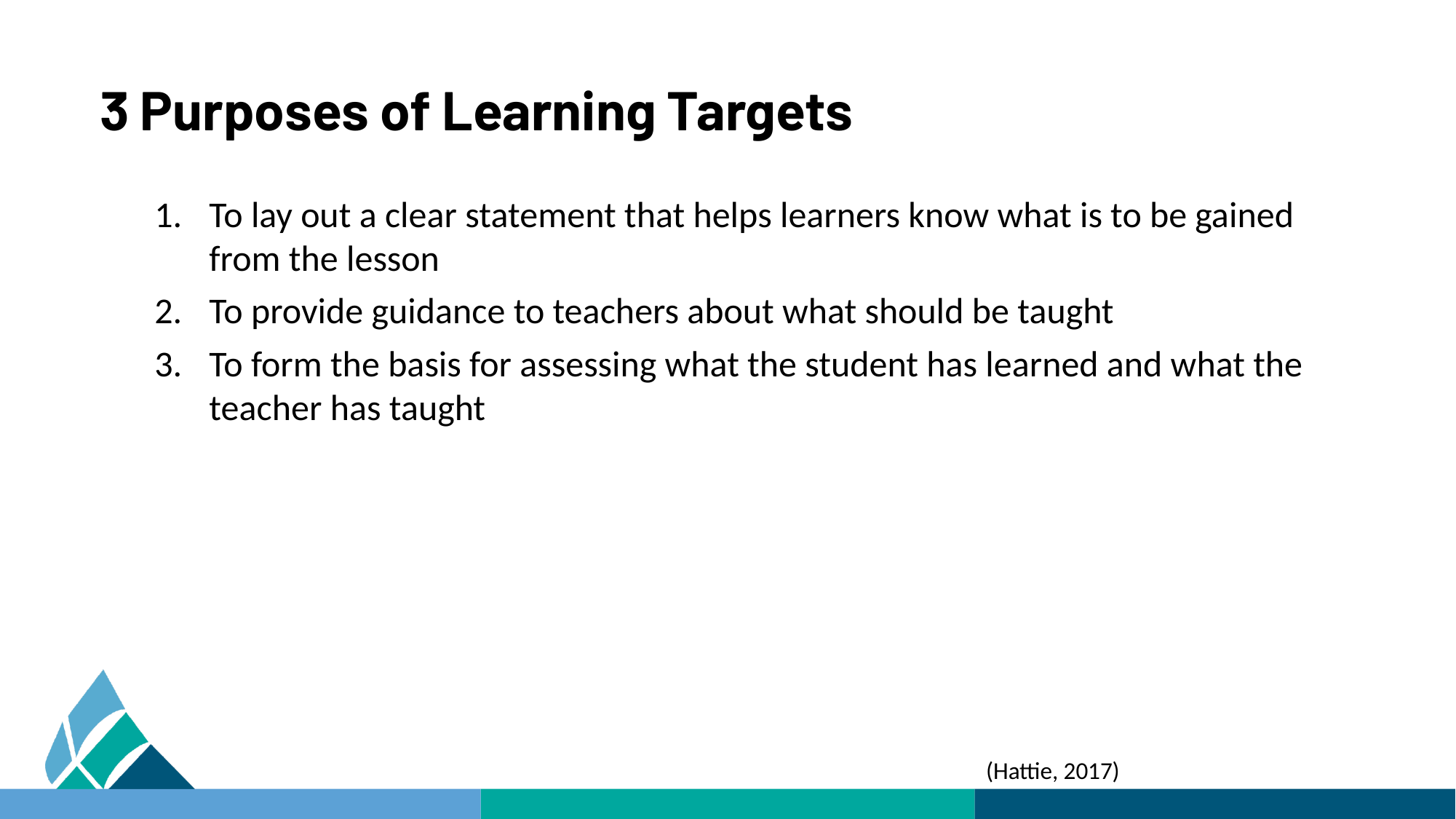

# 3 Purposes of Learning Targets
To lay out a clear statement that helps learners know what is to be gained from the lesson
To provide guidance to teachers about what should be taught
To form the basis for assessing what the student has learned and what the teacher has taught
(Hattie, 2017)